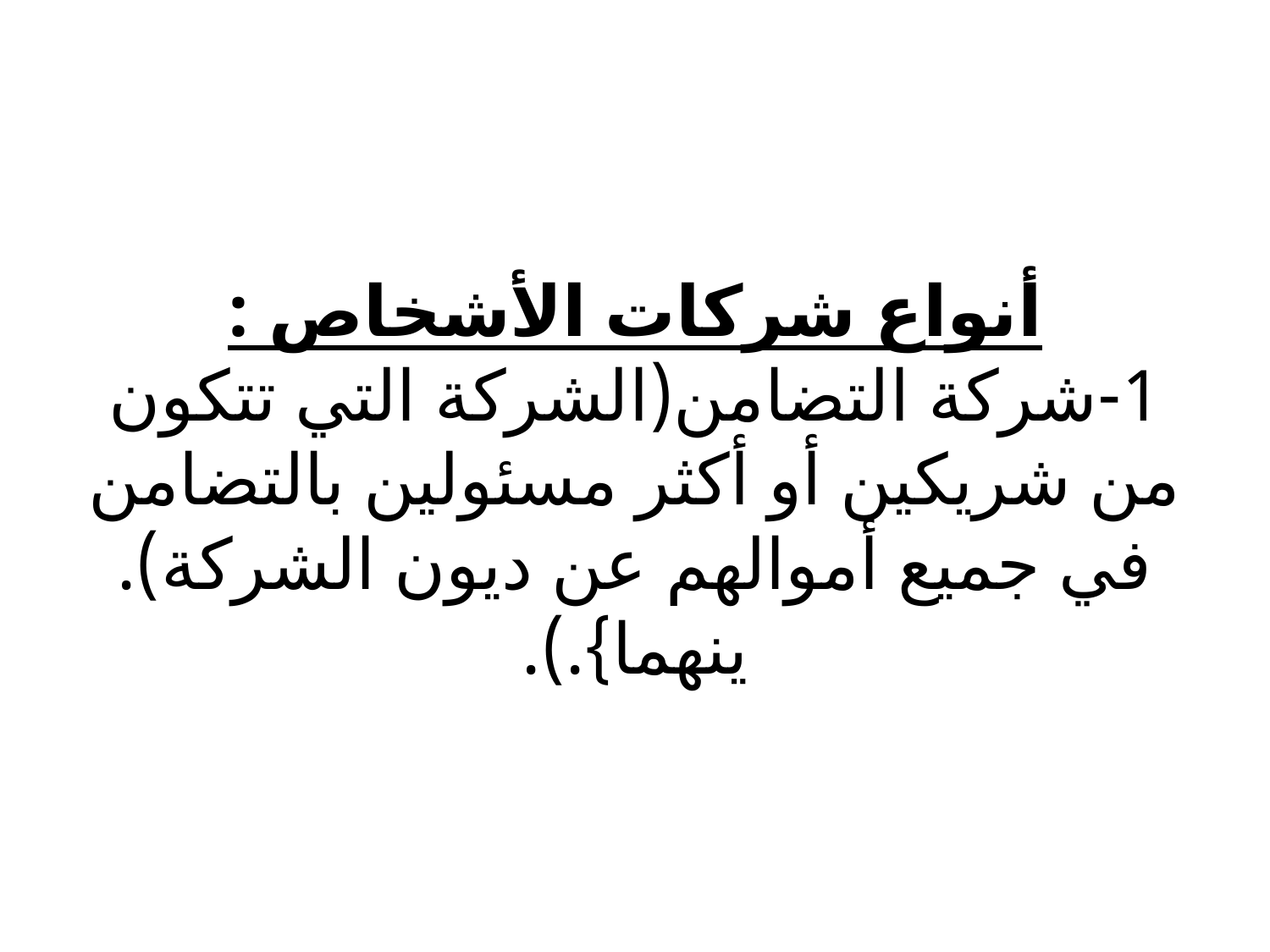

# أنواع شركات الأشخاص : 1-شركة التضامن(الشركة التي تتكون من شريكين أو أكثر مسئولين بالتضامن في جميع أموالهم عن ديون الشركة). ينهما}.).